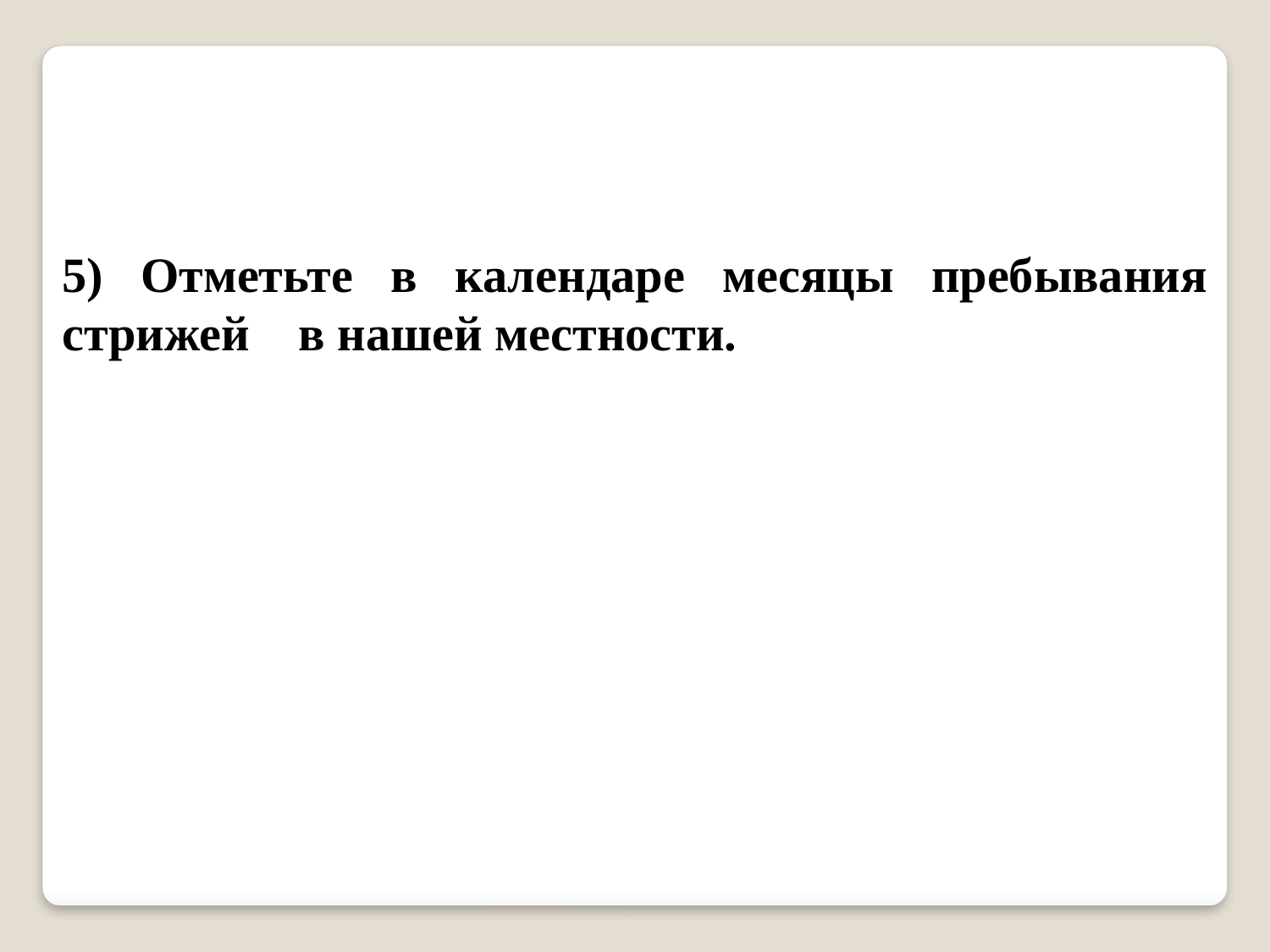

5) Отметьте в календаре месяцы пребывания стрижей    в нашей местности.